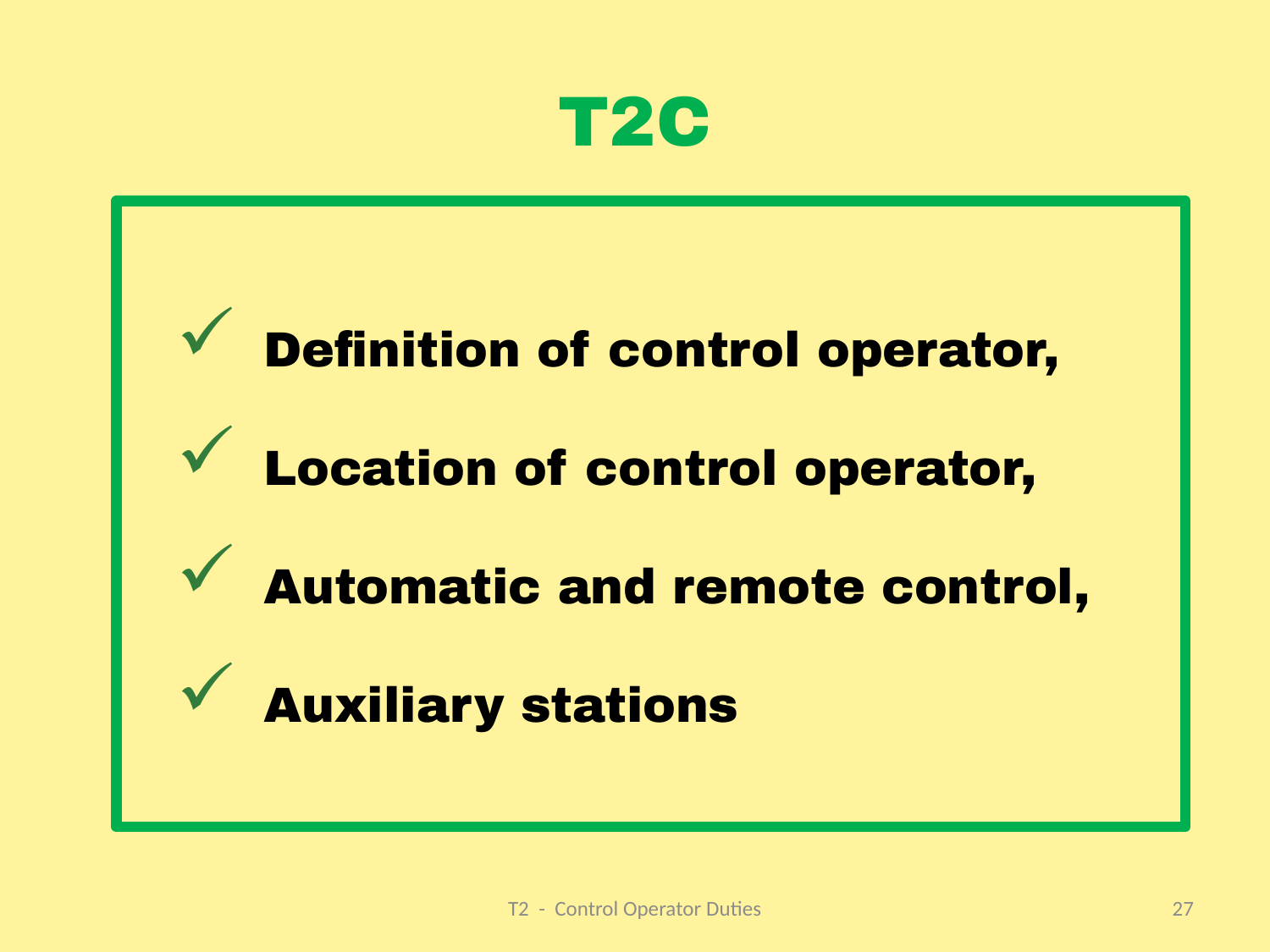

# T2C

Definition of control operator,
Location of control operator,
Automatic and remote control,
Auxiliary stations

T2  -  Control Operator Duties
27